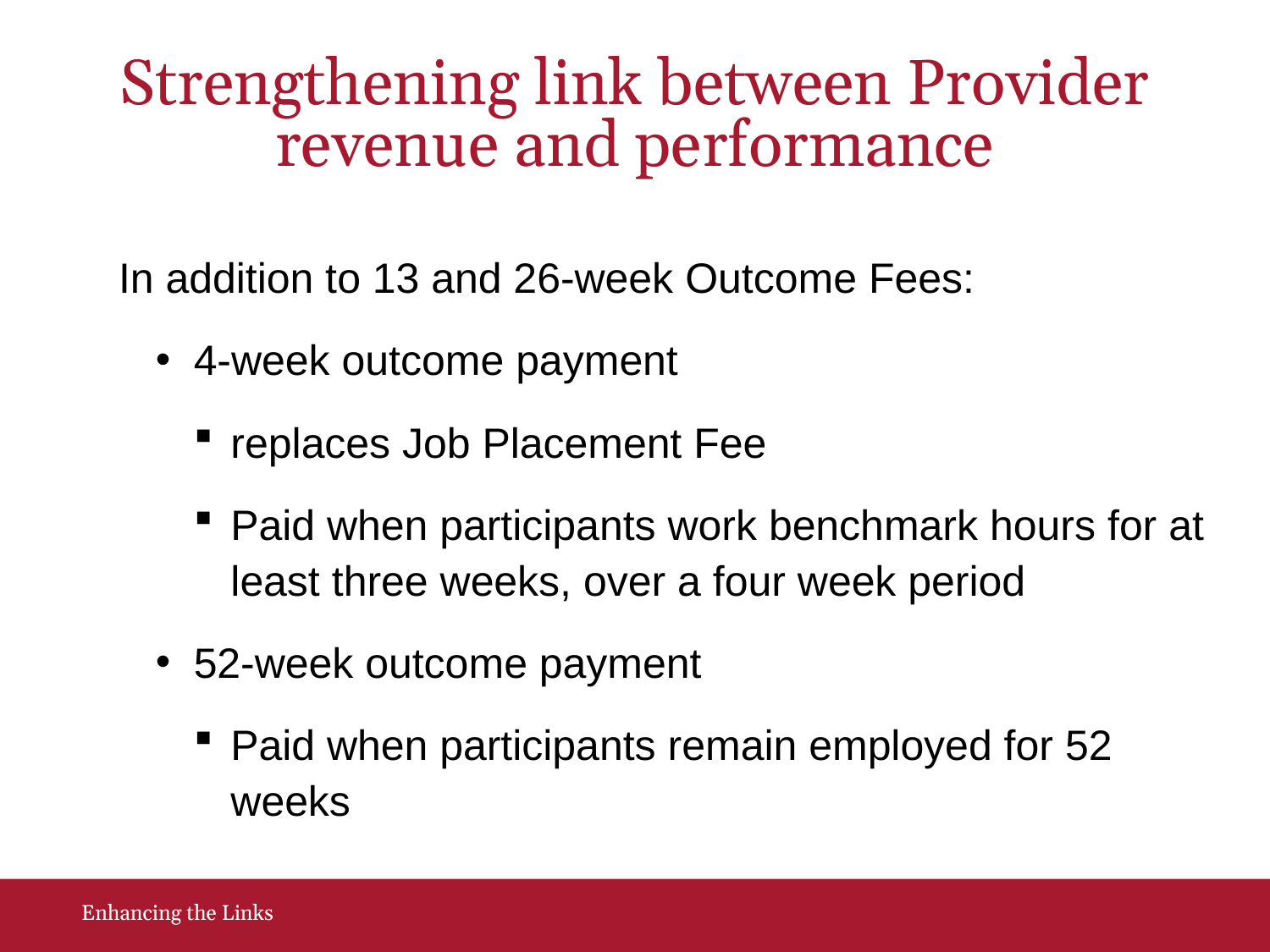

# Strengthening link between Provider revenue and performance
In addition to 13 and 26-week Outcome Fees:
4-week outcome payment
replaces Job Placement Fee
Paid when participants work benchmark hours for at least three weeks, over a four week period
52-week outcome payment
Paid when participants remain employed for 52 weeks

Enhancing the Links